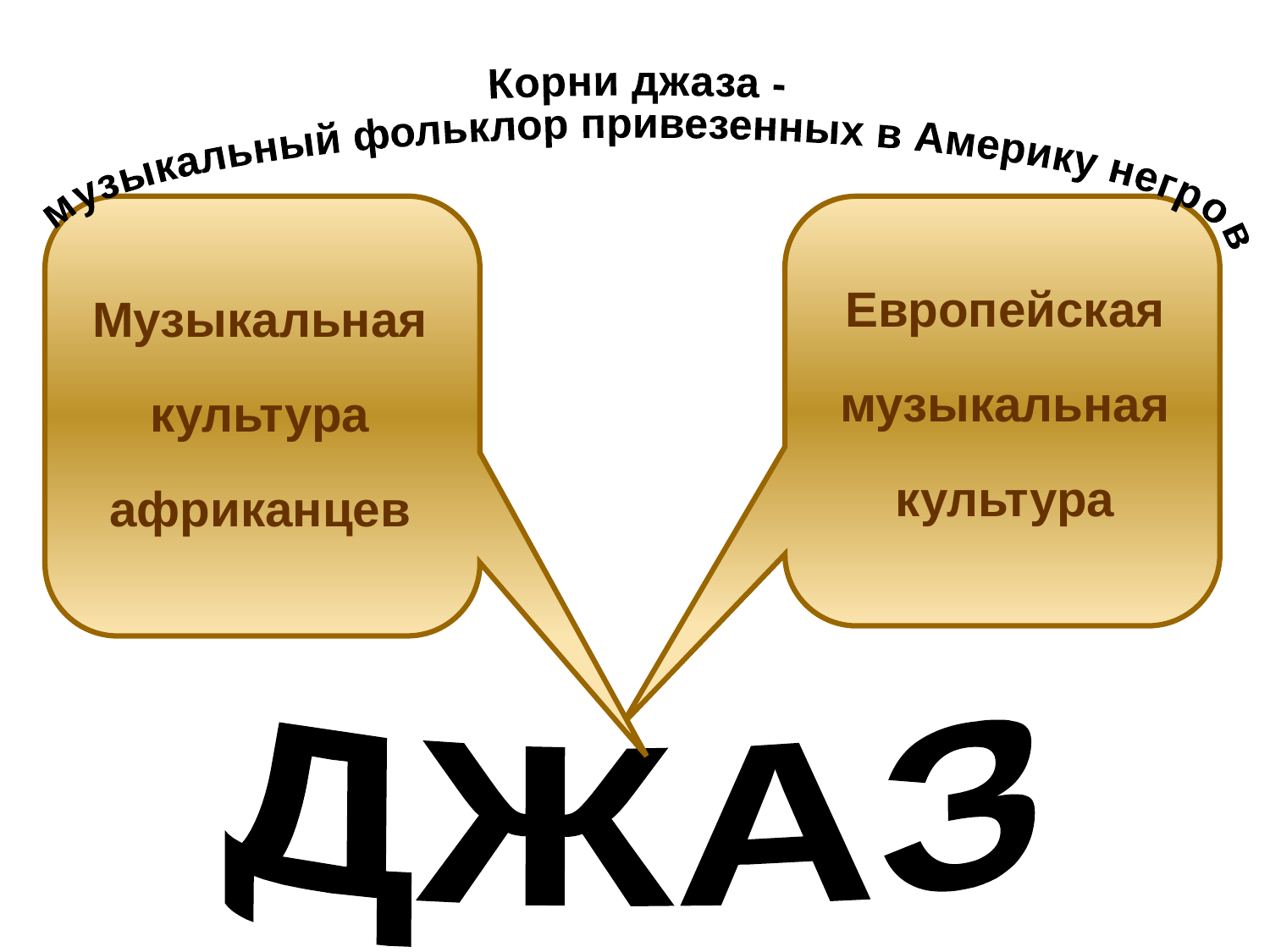

Корни джаза -
 музыкальный фольклор привезенных в Америку негров

Европейская музыкальная культура
Музыкальная культура африканцев
ДЖАЗ